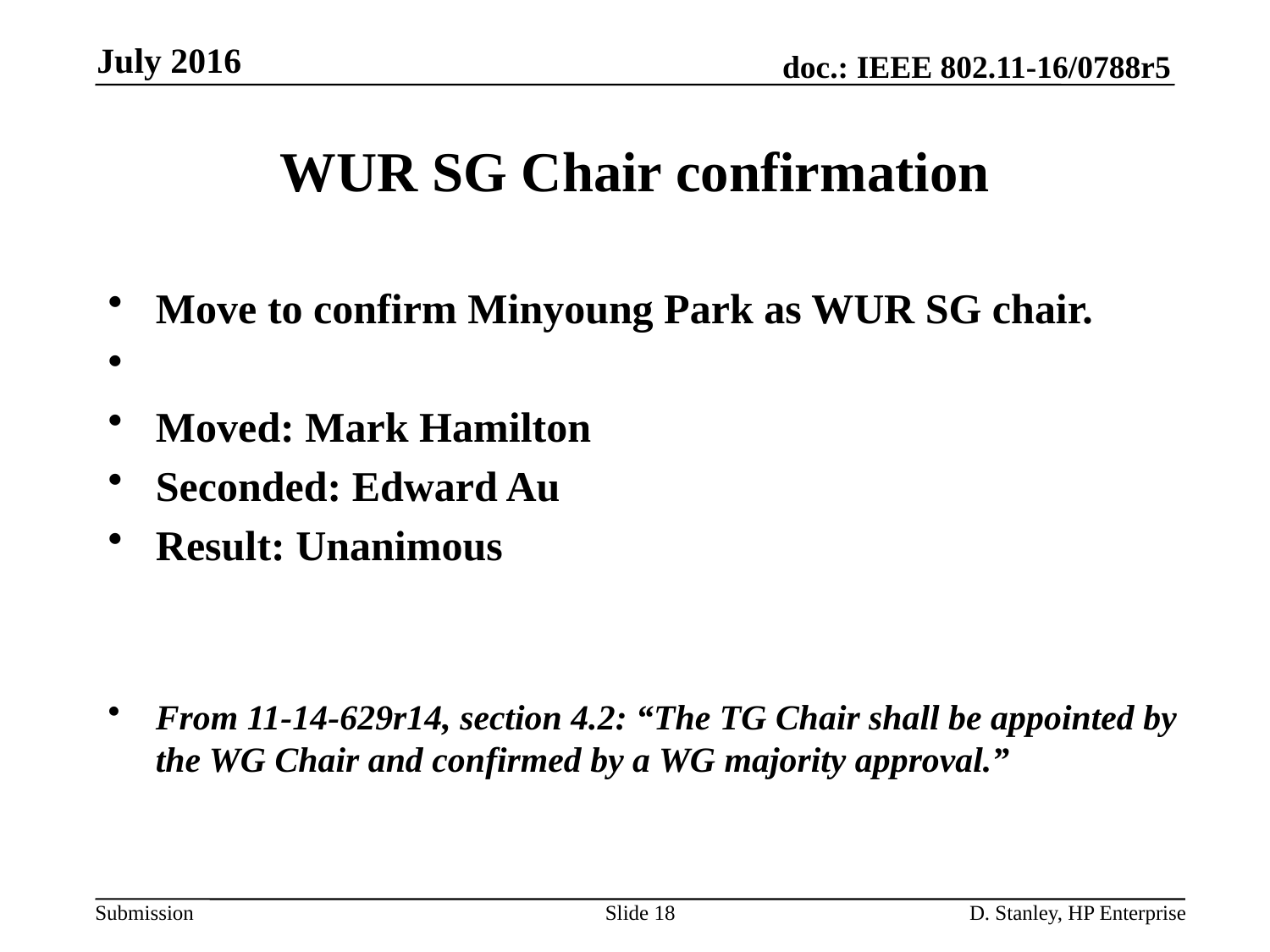

July 2016
# WUR SG Chair confirmation
Move to confirm Minyoung Park as WUR SG chair.

Moved: Mark Hamilton
Seconded: Edward Au
Result: Unanimous

From 11-14-629r14, section 4.2: “The TG Chair shall be appointed by the WG Chair and confirmed by a WG majority approval.”
Slide 18
D. Stanley, HP Enterprise